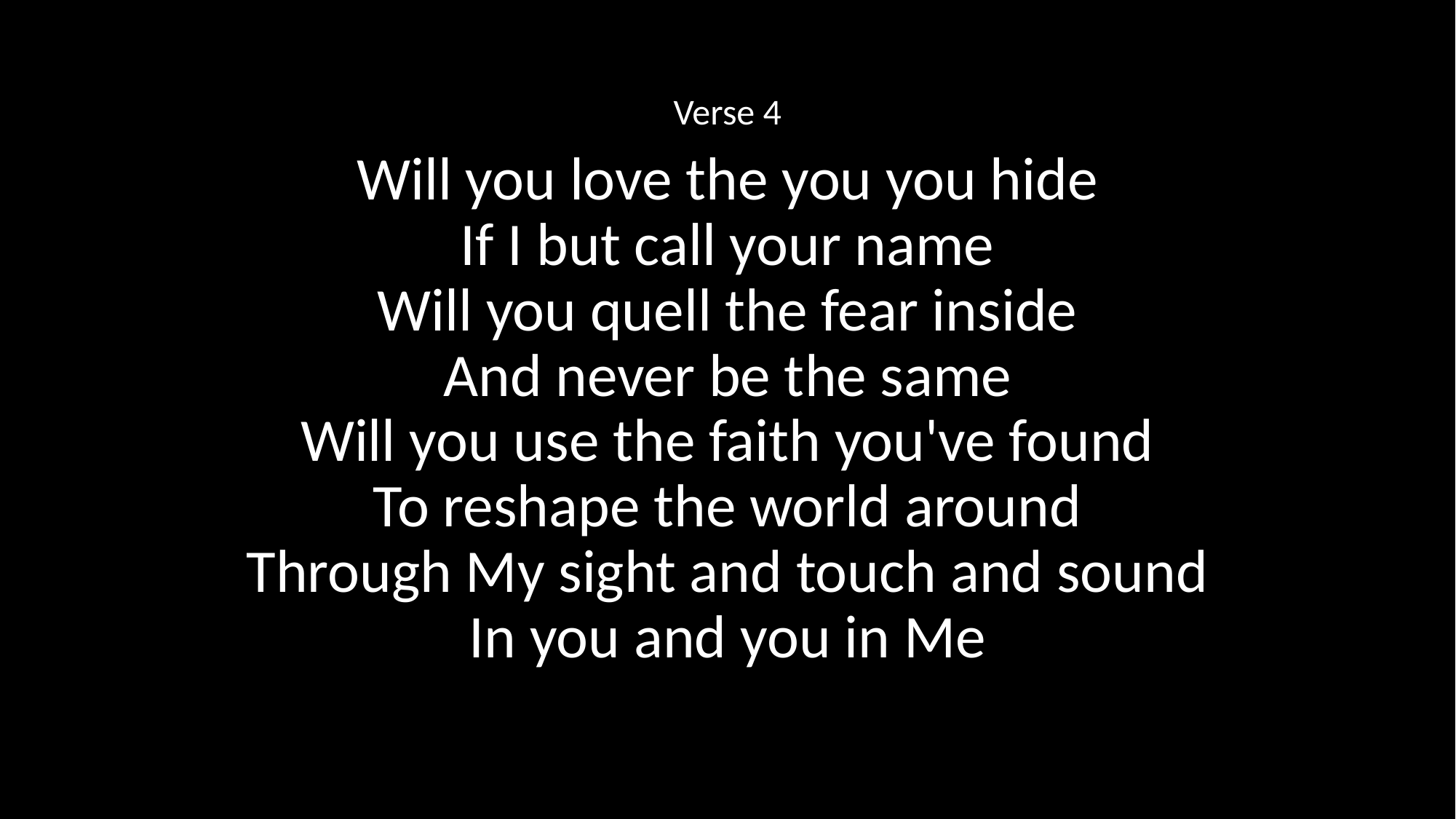

Verse 4
Will you love the you you hide
If I but call your name
Will you quell the fear inside
And never be the same
Will you use the faith you've found
To reshape the world around
Through My sight and touch and sound
In you and you in Me